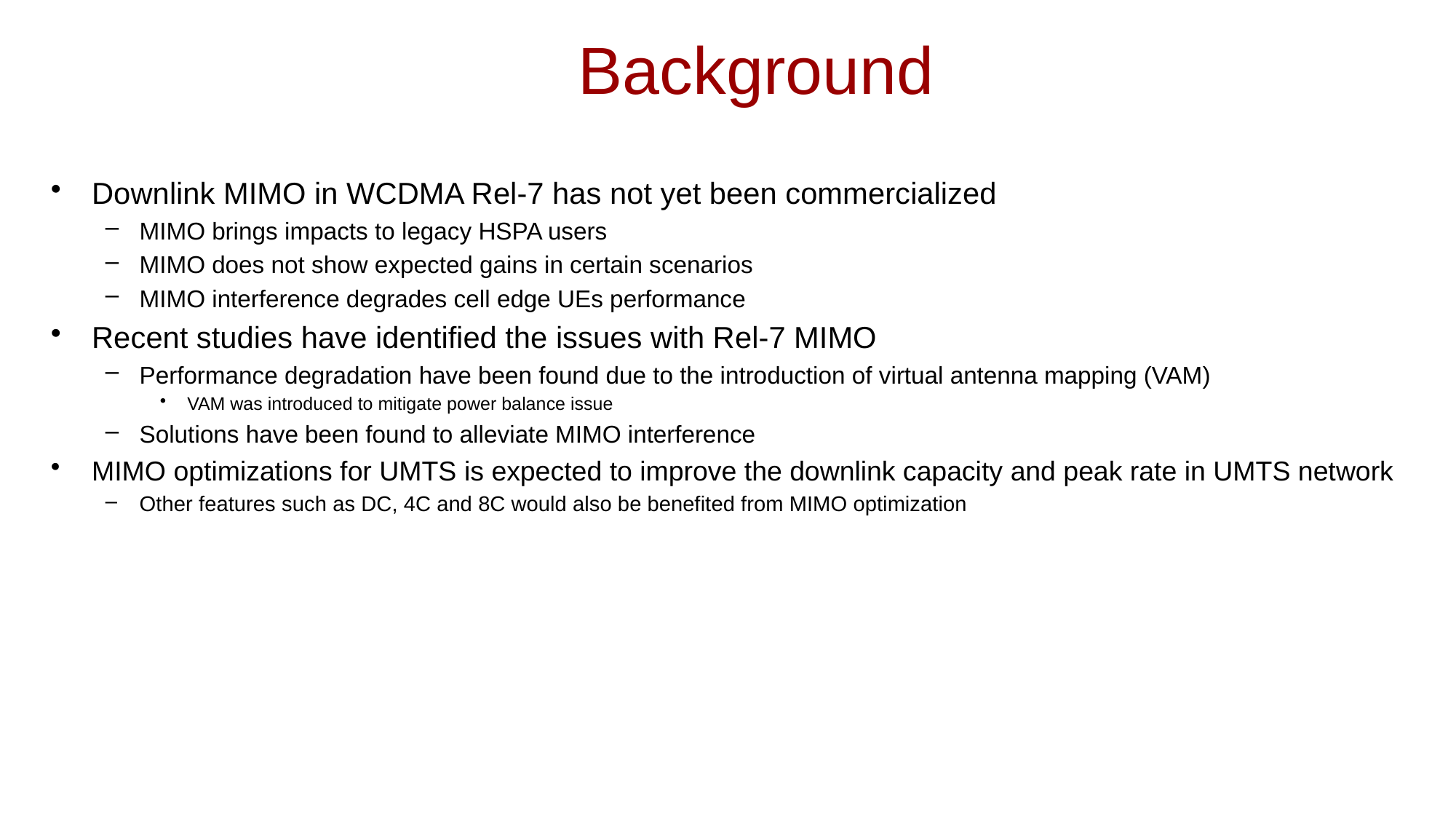

# Background
Downlink MIMO in WCDMA Rel-7 has not yet been commercialized
MIMO brings impacts to legacy HSPA users
MIMO does not show expected gains in certain scenarios
MIMO interference degrades cell edge UEs performance
Recent studies have identified the issues with Rel-7 MIMO
Performance degradation have been found due to the introduction of virtual antenna mapping (VAM)
VAM was introduced to mitigate power balance issue
Solutions have been found to alleviate MIMO interference
MIMO optimizations for UMTS is expected to improve the downlink capacity and peak rate in UMTS network
Other features such as DC, 4C and 8C would also be benefited from MIMO optimization